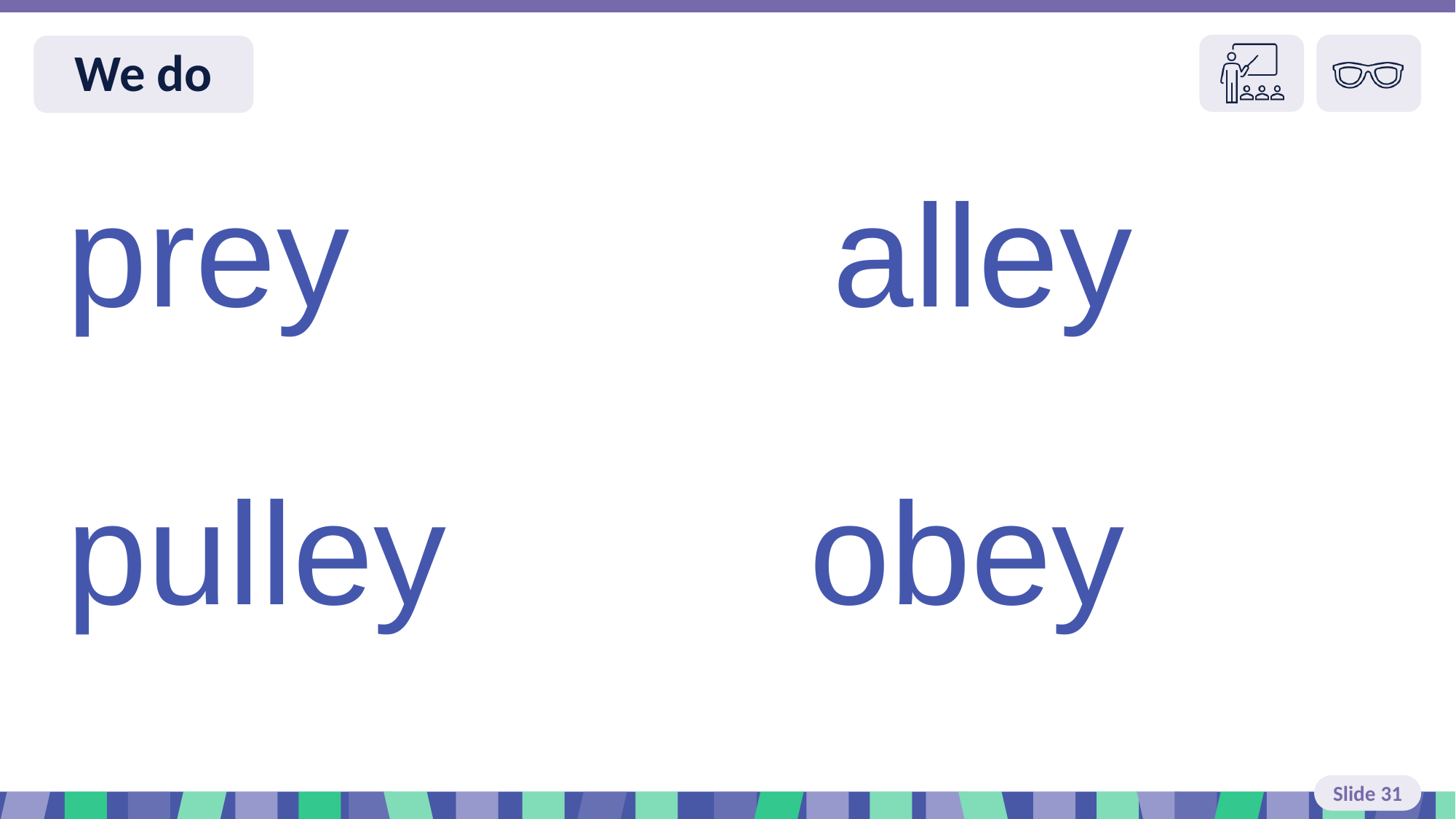

# Slide 31 We do
prey            alley
pulley         obey